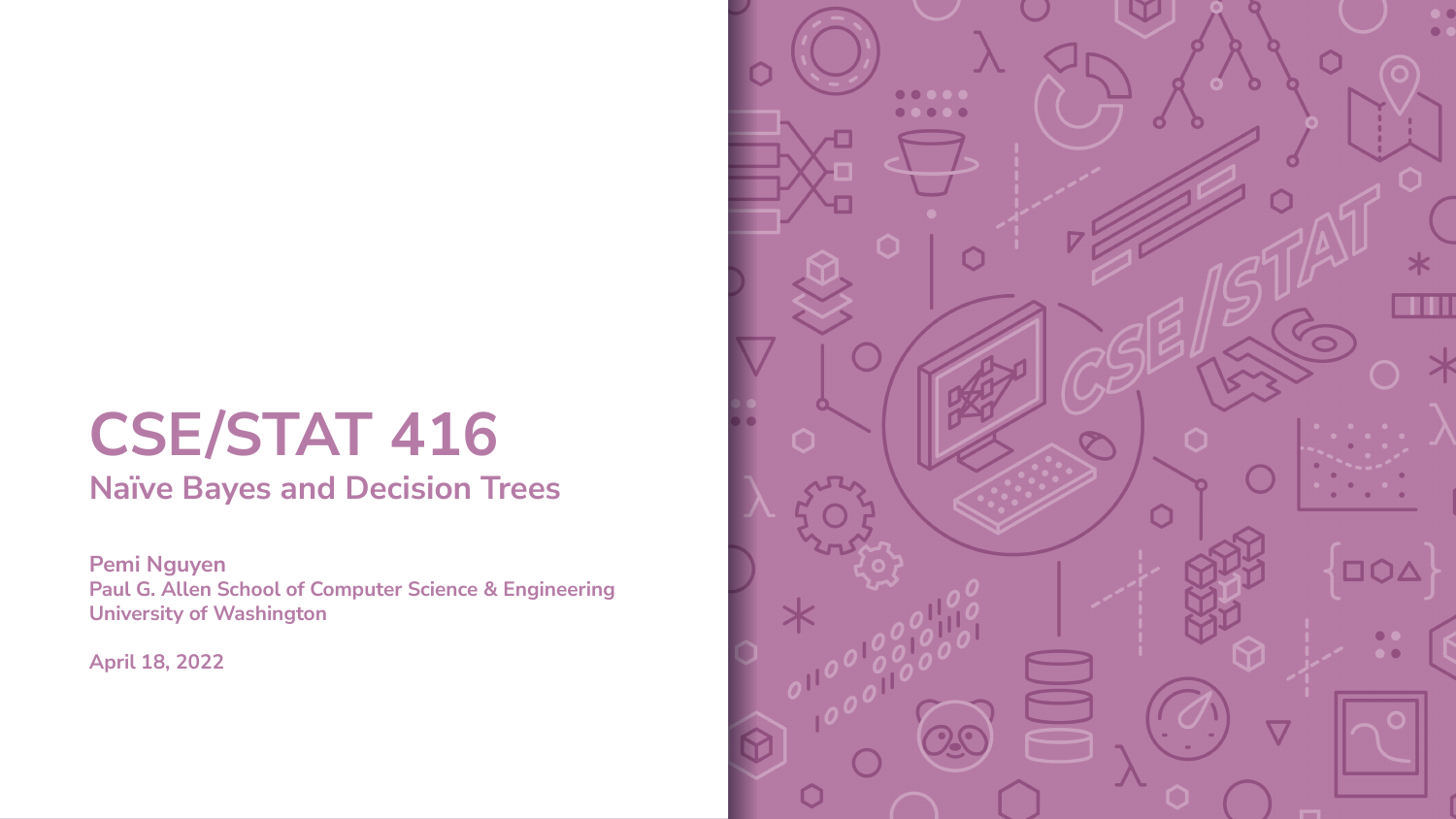

# CSE/STAT 416 Naïve Bayes and Decision Trees Pemi Nguyen Paul G. Allen School of Computer Science & Engineering University of Washington April 18, 2022